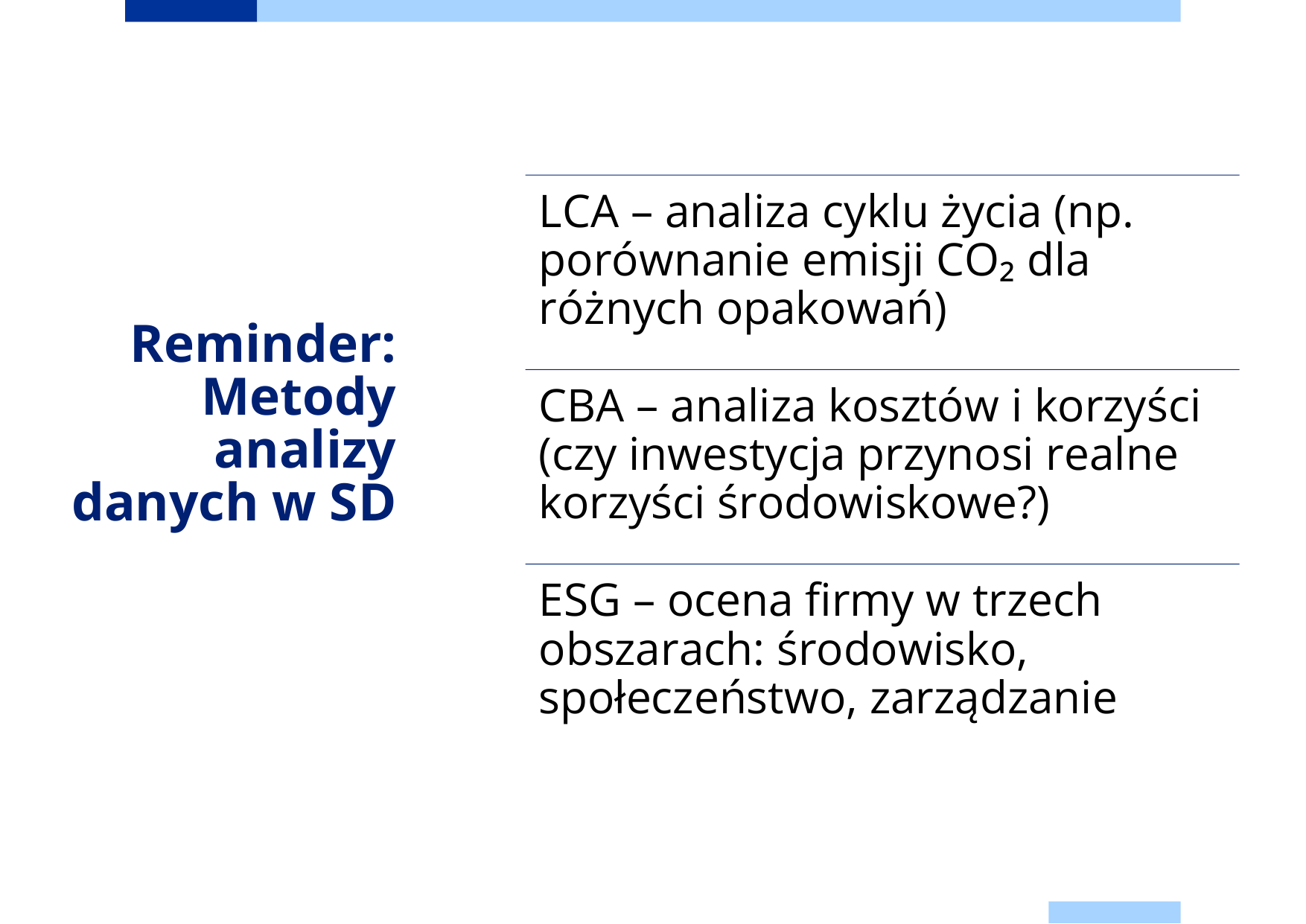

LCA – analiza cyklu życia (np. porównanie emisji CO₂ dla różnych opakowań)
CBA – analiza kosztów i korzyści (czy inwestycja przynosi realne korzyści środowiskowe?)
ESG – ocena firmy w trzech obszarach: środowisko, społeczeństwo, zarządzanie
# Reminder: Metody analizy danych w SD